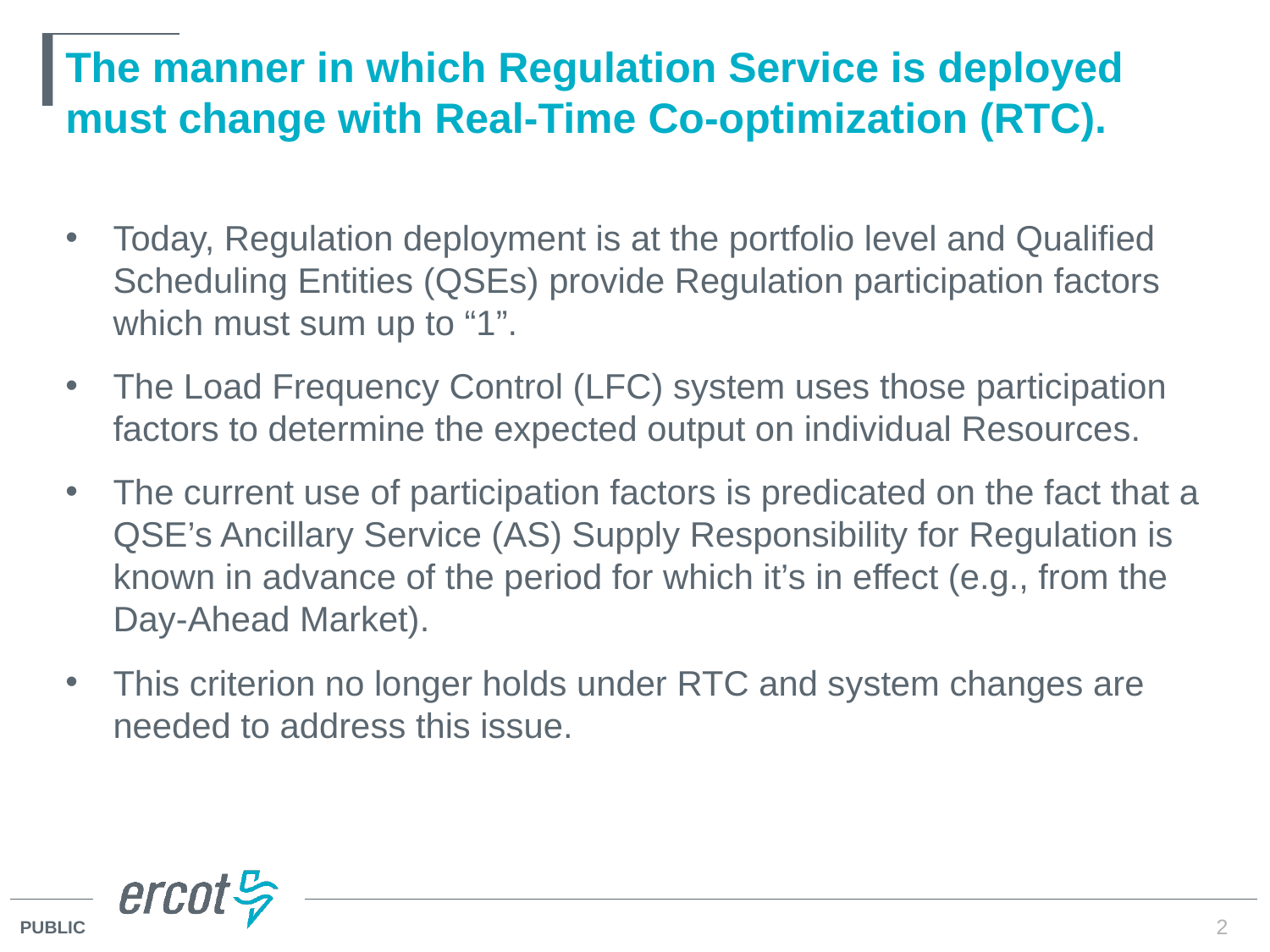

# The manner in which Regulation Service is deployed must change with Real-Time Co-optimization (RTC).
Today, Regulation deployment is at the portfolio level and Qualified Scheduling Entities (QSEs) provide Regulation participation factors which must sum up to “1”.
The Load Frequency Control (LFC) system uses those participation factors to determine the expected output on individual Resources.
The current use of participation factors is predicated on the fact that a QSE’s Ancillary Service (AS) Supply Responsibility for Regulation is known in advance of the period for which it’s in effect (e.g., from the Day-Ahead Market).
This criterion no longer holds under RTC and system changes are needed to address this issue.

2